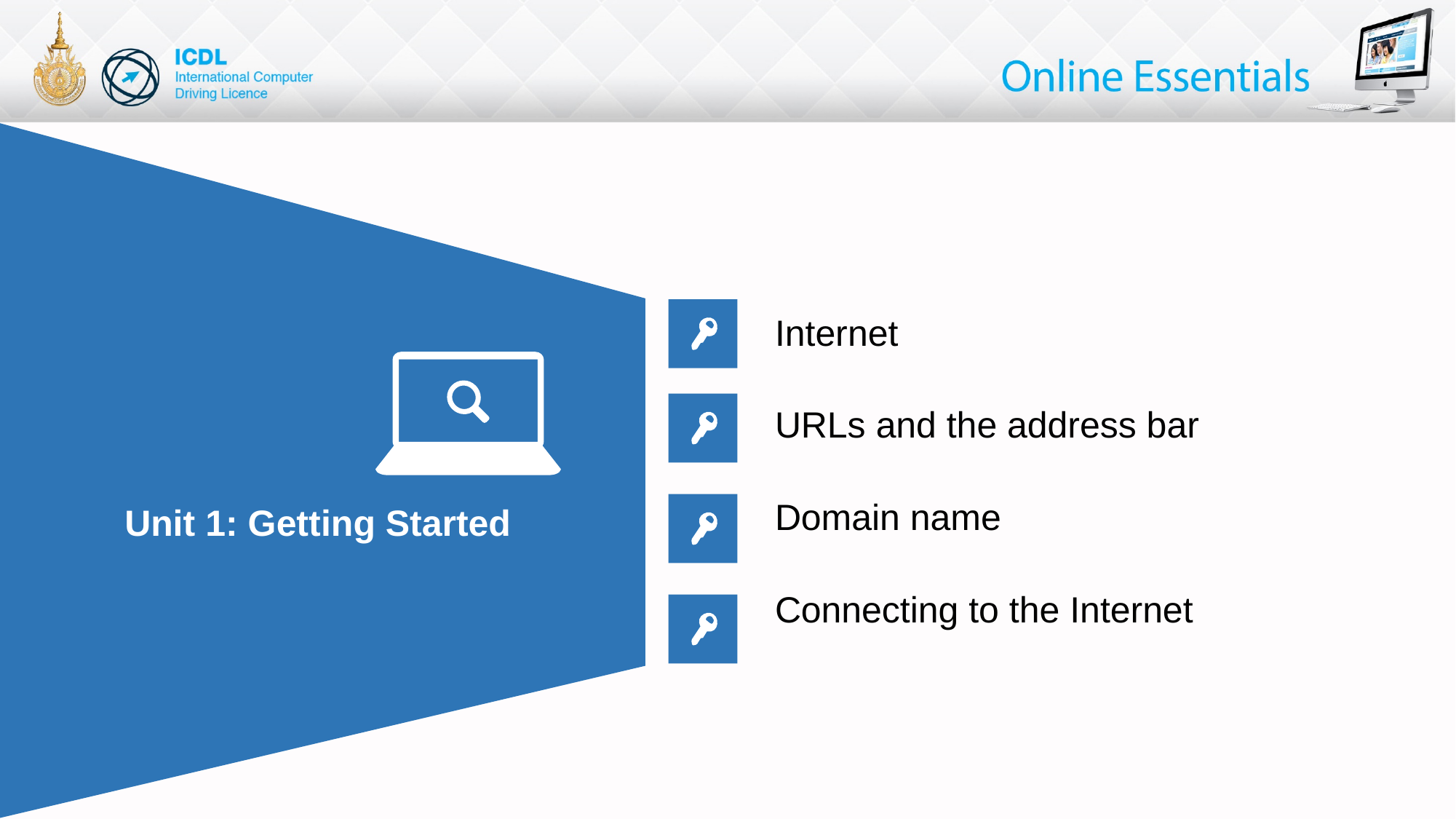

|  | Internet |
| --- | --- |
|  | URLs and the address bar |
|  | Domain name |
|  | Connecting to the Internet |
|  |  |
|  |  |
|  |  |
|  |  |
|  |  |

# Unit 1: Getting Started